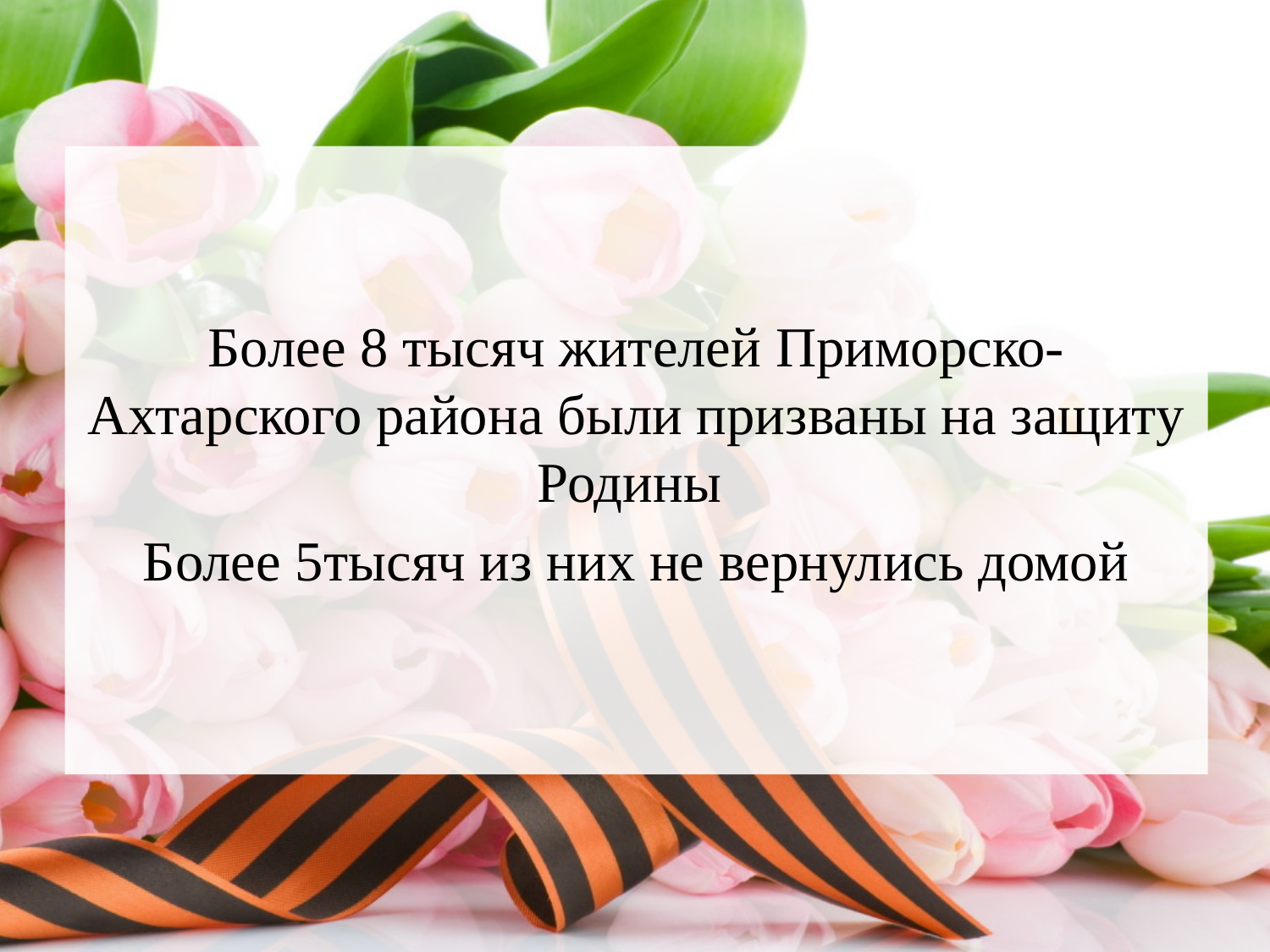

Более 8 тысяч жителей Приморско-Ахтарского района были призваны на защиту Родины
Более 5тысяч из них не вернулись домой